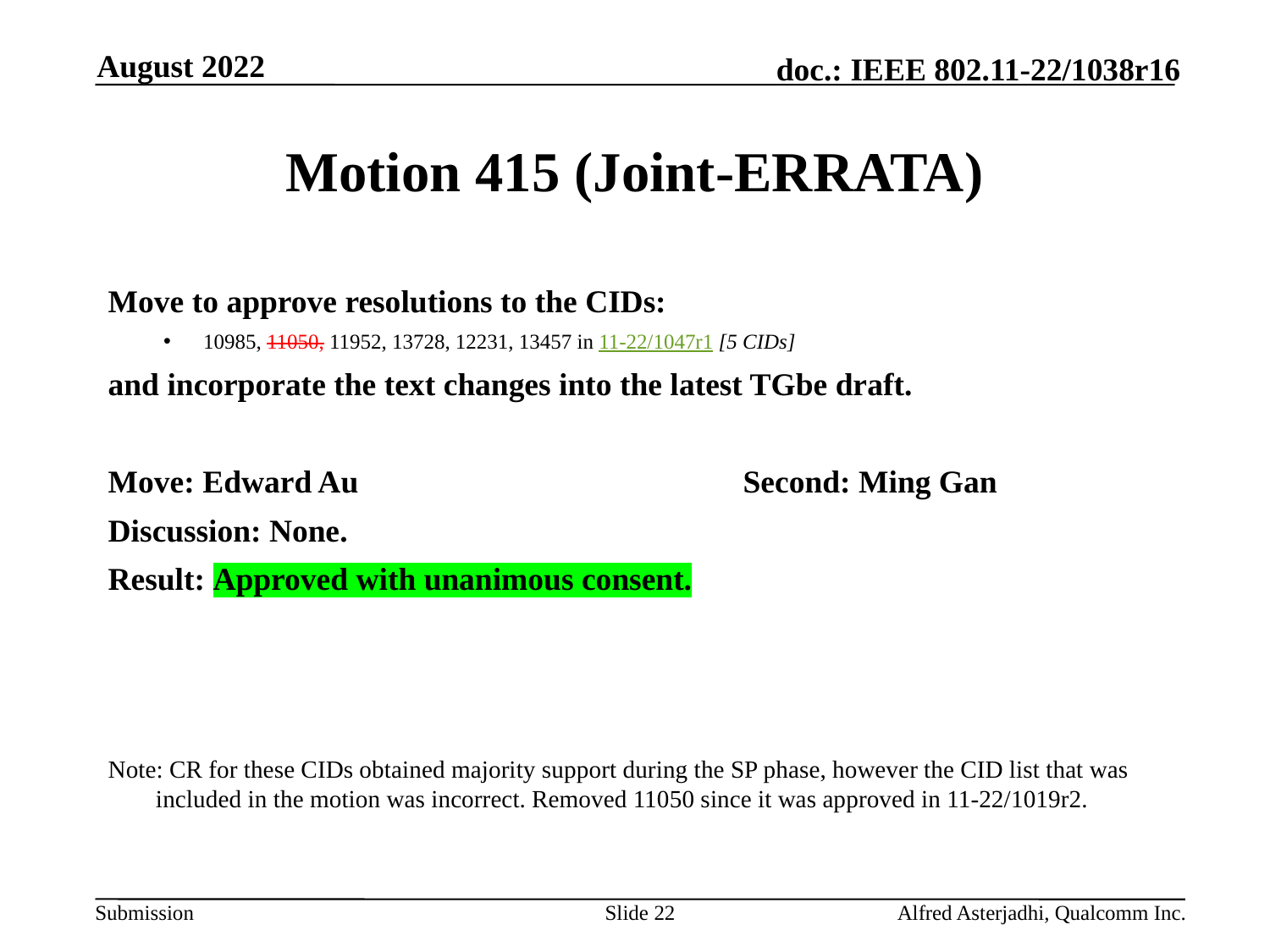

August 2022
# Motion 415 (Joint-ERRATA)
Move to approve resolutions to the CIDs:
10985, 11050, 11952, 13728, 12231, 13457 in 11-22/1047r1 [5 CIDs]
and incorporate the text changes into the latest TGbe draft.

Move: Edward Au				Second: Ming Gan
Discussion: None.
Result: Approved with unanimous consent.

Note: CR for these CIDs obtained majority support during the SP phase, however the CID list that was included in the motion was incorrect. Removed 11050 since it was approved in 11-22/1019r2.
Slide 22
Alfred Asterjadhi, Qualcomm Inc.